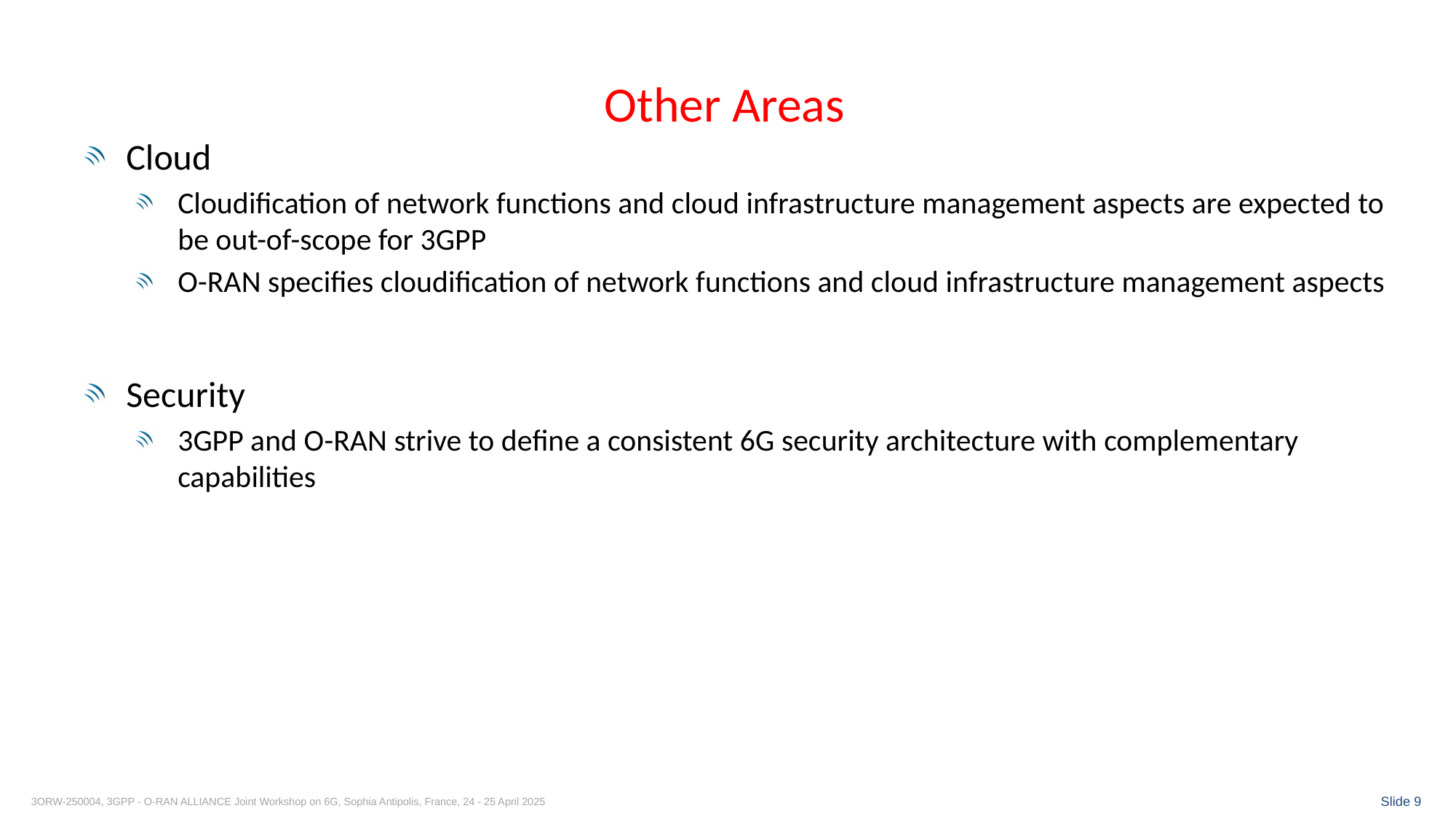

# Other Areas
Cloud
Cloudification of network functions and cloud infrastructure management aspects are expected to be out-of-scope for 3GPP
O-RAN specifies cloudification of network functions and cloud infrastructure management aspects

Security
3GPP and O-RAN strive to define a consistent 6G security architecture with complementary capabilities